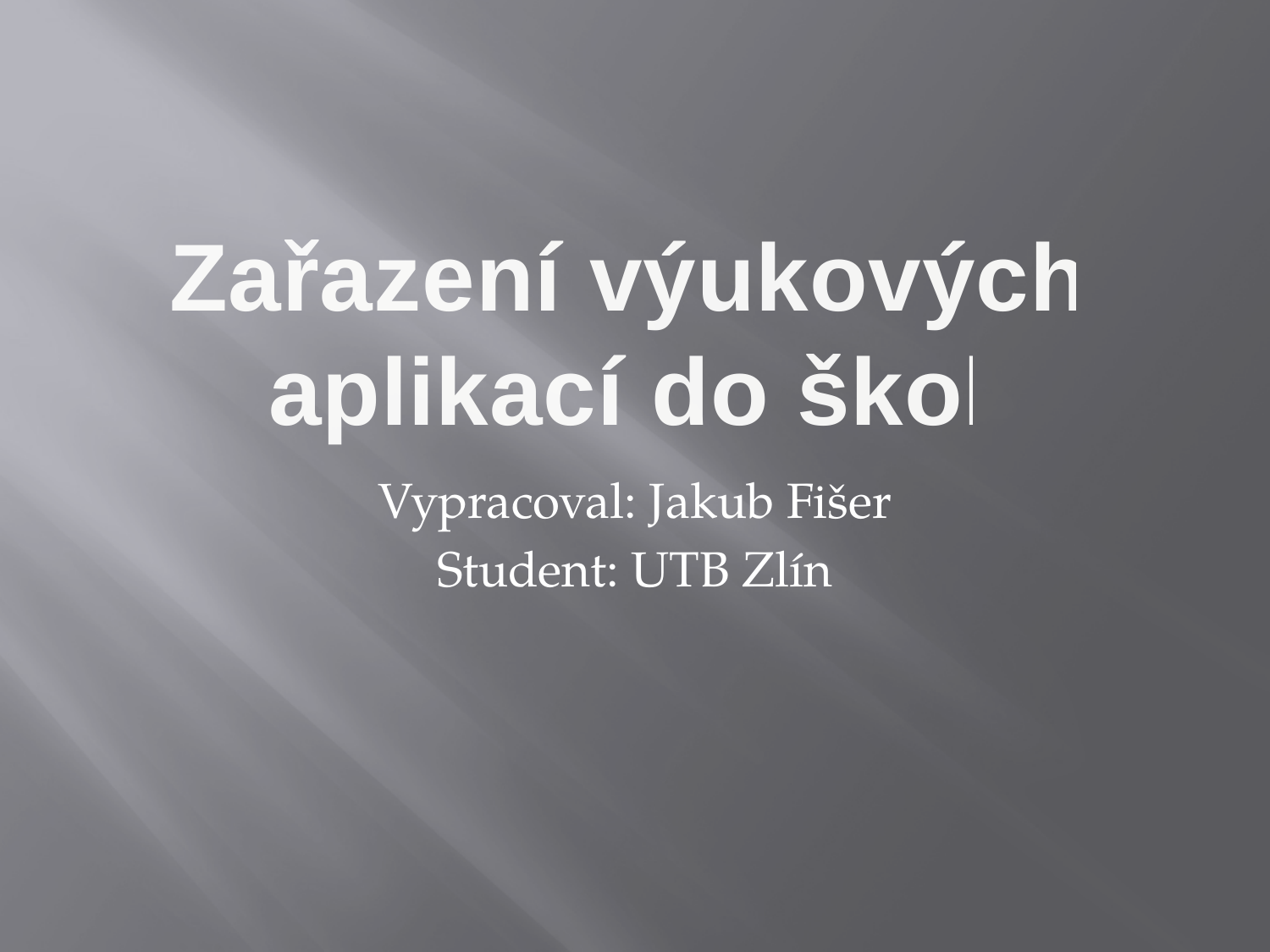

# Zařazení výukových aplikací do škol
Vypracoval: Jakub Fišer
Student: UTB Zlín